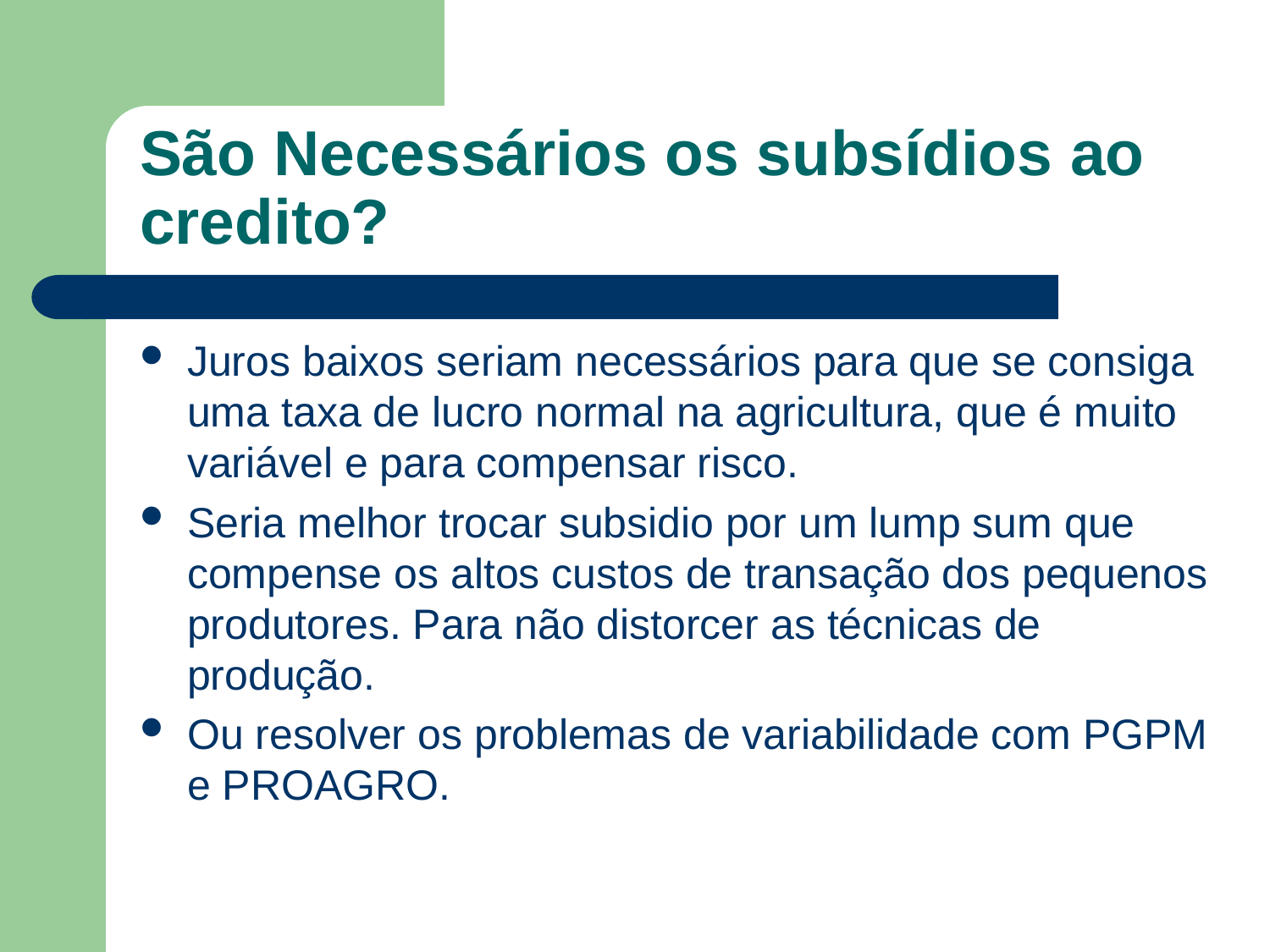

# São Necessários os subsídios ao credito?
Juros baixos seriam necessários para que se consiga uma taxa de lucro normal na agricultura, que é muito variável e para compensar risco.
Seria melhor trocar subsidio por um lump sum que compense os altos custos de transação dos pequenos produtores. Para não distorcer as técnicas de produção.
Ou resolver os problemas de variabilidade com PGPM e PROAGRO.